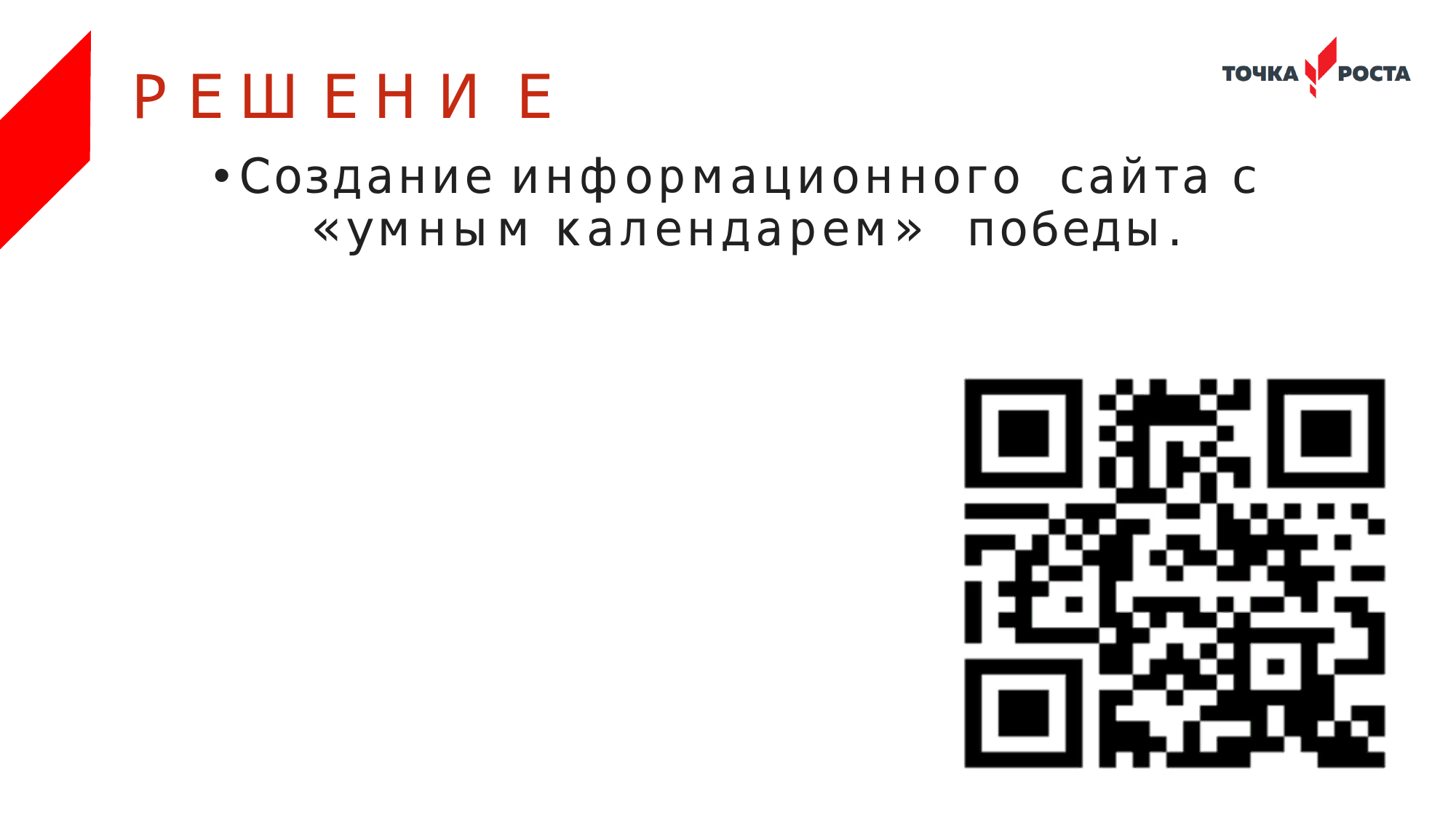

# Р Е Ш Е Н И Е
Создание информационного  сайта с «умным календарем»  победы.